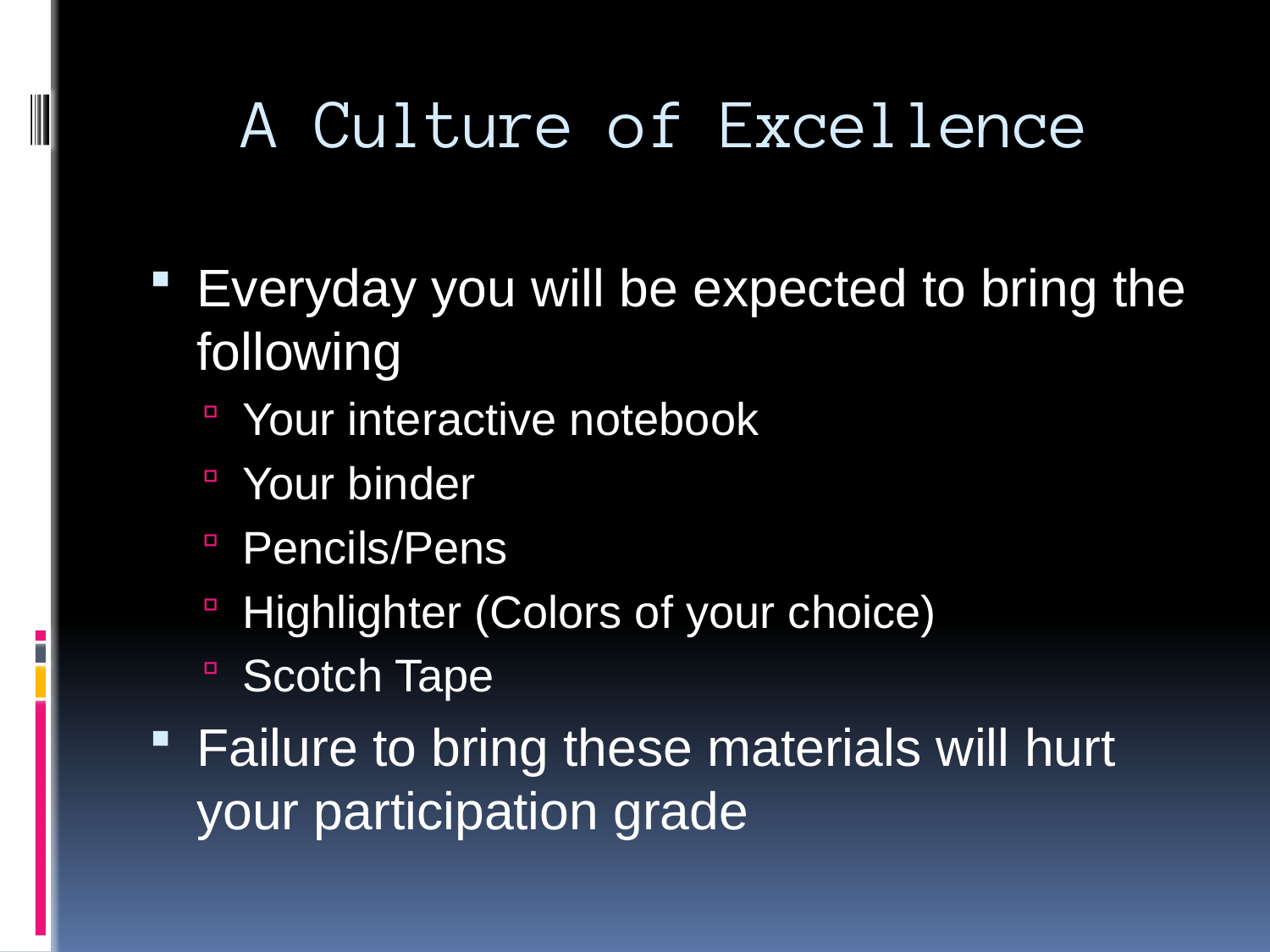

# A Culture of Excellence
Everyday you will be expected to bring the following
Your interactive notebook
Your binder
Pencils/Pens
Highlighter (Colors of your choice)
Scotch Tape
Failure to bring these materials will hurt your participation grade